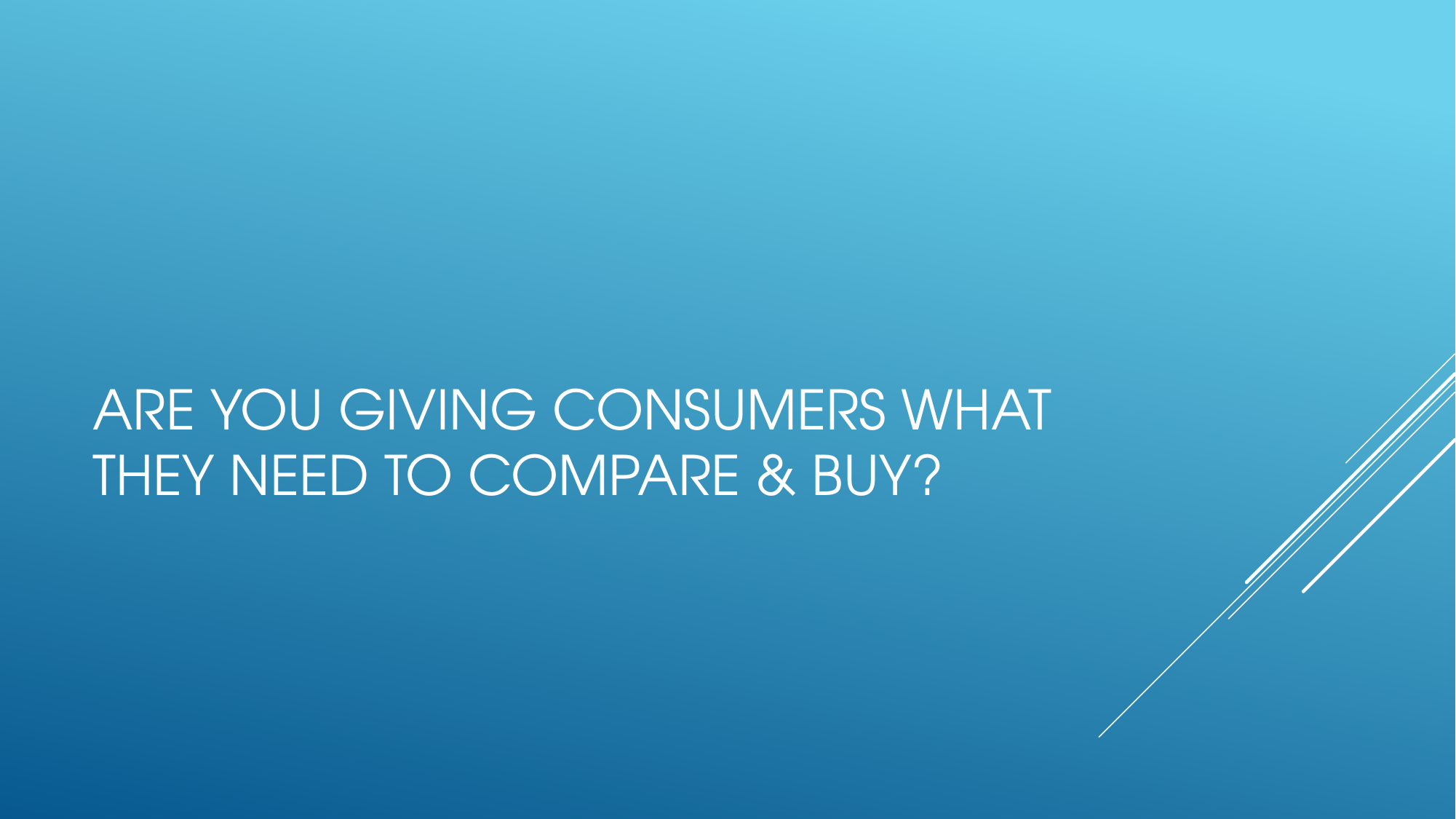

# Are you giving consumers what they need to compare & Buy?